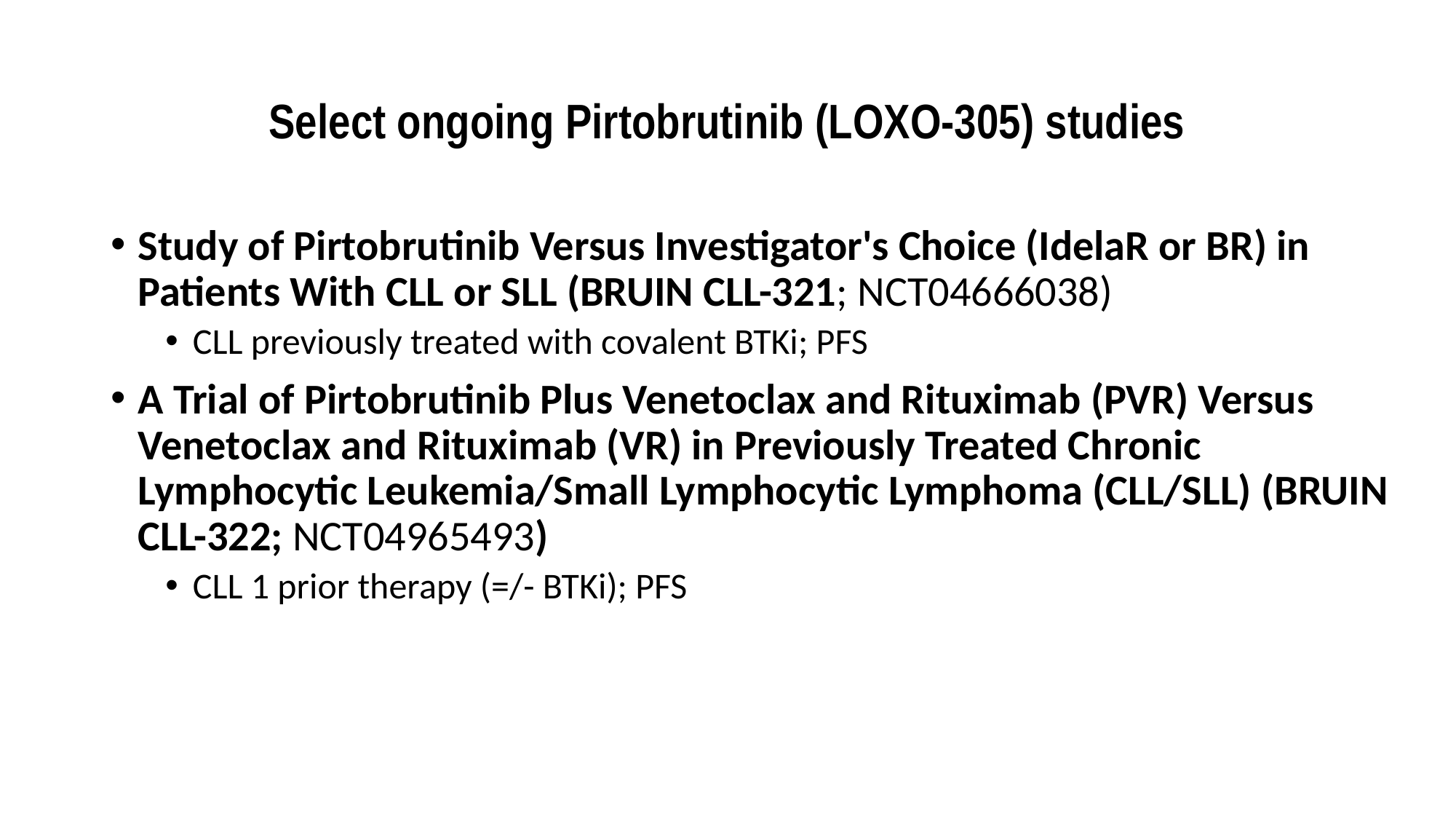

# Select ongoing Pirtobrutinib (LOXO-305) studies
Study of Pirtobrutinib Versus Investigator's Choice (IdelaR or BR) in Patients With CLL or SLL (BRUIN CLL-321; NCT04666038)
CLL previously treated with covalent BTKi; PFS
A Trial of Pirtobrutinib Plus Venetoclax and Rituximab (PVR) Versus Venetoclax and Rituximab (VR) in Previously Treated Chronic Lymphocytic Leukemia/Small Lymphocytic Lymphoma (CLL/SLL) (BRUIN CLL-322; NCT04965493)
CLL 1 prior therapy (=/- BTKi); PFS